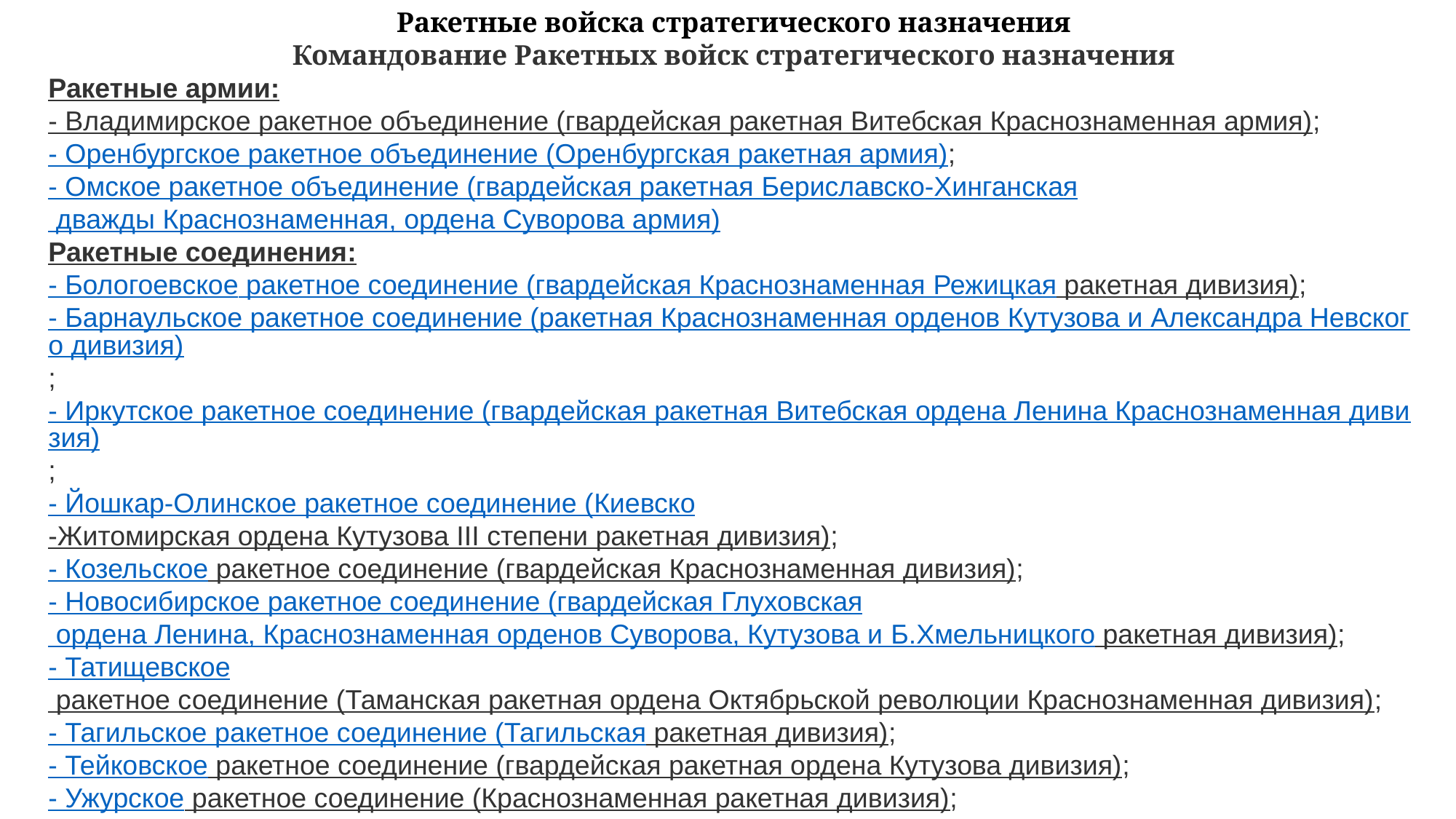

Ракетные войска стратегического назначения
Командование Ракетных войск стратегического назначения
Ракетные армии:
- Владимирское ракетное объединение (гвардейская ракетная Витебская Краснознаменная армия);
- Оренбургское ракетное объединение (Оренбургская ракетная армия);
- Омское ракетное объединение (гвардейская ракетная Бериславско-Хинганская дважды Краснознаменная, ордена Суворова армия)
Ракетные соединения:
- Бологоевское ракетное соединение (гвардейская Краснознаменная Режицкая ракетная дивизия);
- Барнаульское ракетное соединение (ракетная Краснознаменная орденов Кутузова и Александра Невского дивизия);
- Иркутское ракетное соединение (гвардейская ракетная Витебская ордена Ленина Краснознаменная дивизия);
- Йошкар-Олинское ракетное соединение (Киевско-Житомирская ордена Кутузова III степени ракетная дивизия);
- Козельское ракетное соединение (гвардейская Краснознаменная дивизия);
- Новосибирское ракетное соединение (гвардейская Глуховская ордена Ленина, Краснознаменная орденов Суворова, Кутузова и Б.Хмельницкого ракетная дивизия);
- Татищевское ракетное соединение (Таманская ракетная ордена Октябрьской революции Краснознаменная дивизия);
- Тагильское ракетное соединение (Тагильская ракетная дивизия);
- Тейковское ракетное соединение (гвардейская ракетная ордена Кутузова дивизия);
- Ужурское ракетное соединение (Краснознаменная ракетная дивизия);
- Юрьянское ракетное соединение (Мелитопольская Краснознаменная ракетная дивизия);
- Ясненское ракетное соединение (Ракетная Краснознаменная дивизия)